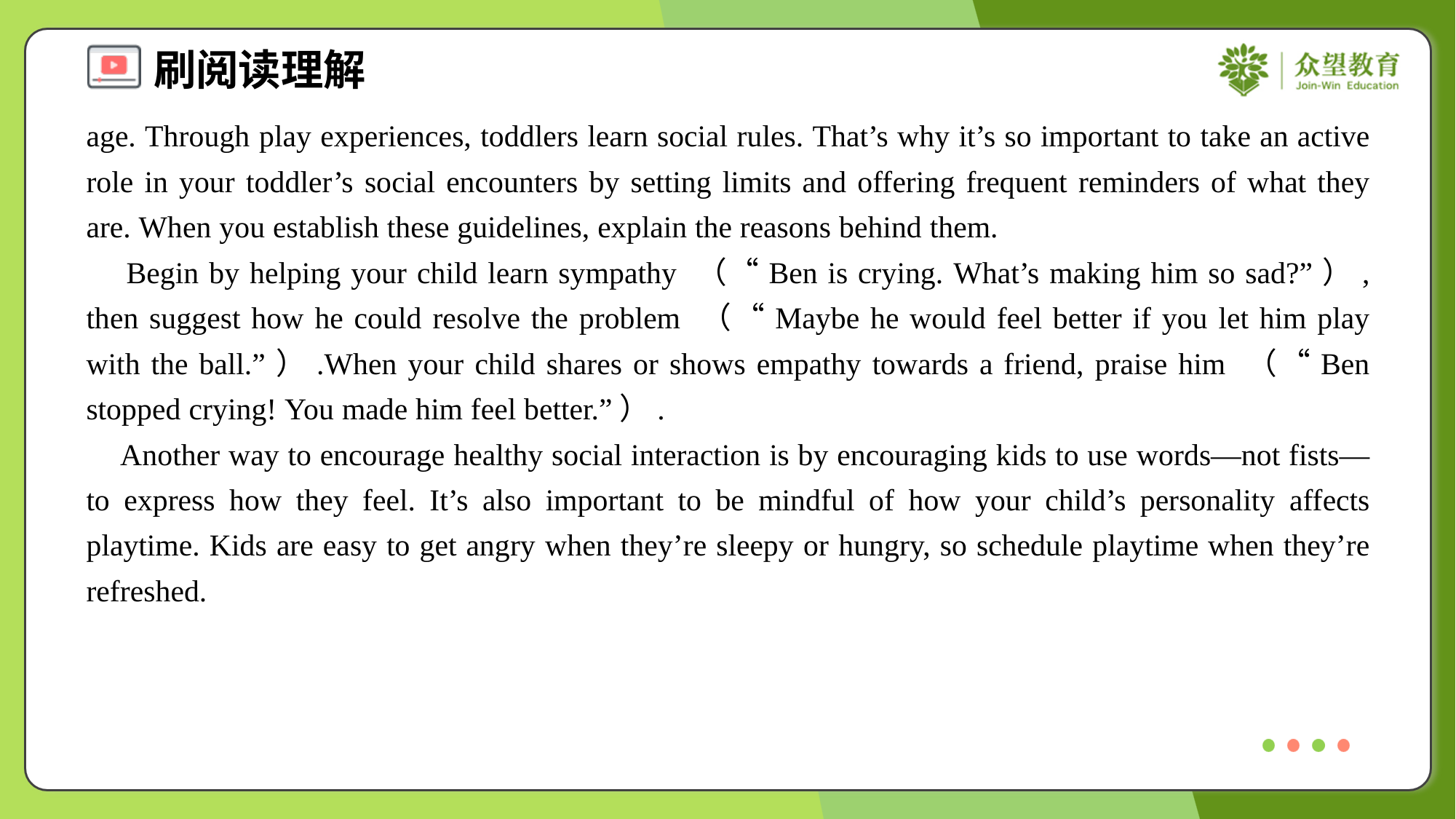

age. Through play experiences, toddlers learn social rules. That’s why it’s so important to take an active role in your toddler’s social encounters by setting limits and offering frequent reminders of what they are. When you establish these guidelines, explain the reasons behind them.
    Begin by helping your child learn sympathy （“Ben is crying. What’s making him so sad?”）, then suggest how he could resolve the problem （“Maybe he would feel better if you let him play with the ball.”）.When your child shares or shows empathy towards a friend, praise him （“Ben stopped crying! You made him feel better.”）.
    Another way to encourage healthy social interaction is by encouraging kids to use words—not fists—to express how they feel. It’s also important to be mindful of how your child’s personality affects playtime. Kids are easy to get angry when they’re sleepy or hungry, so schedule playtime when they’re refreshed.